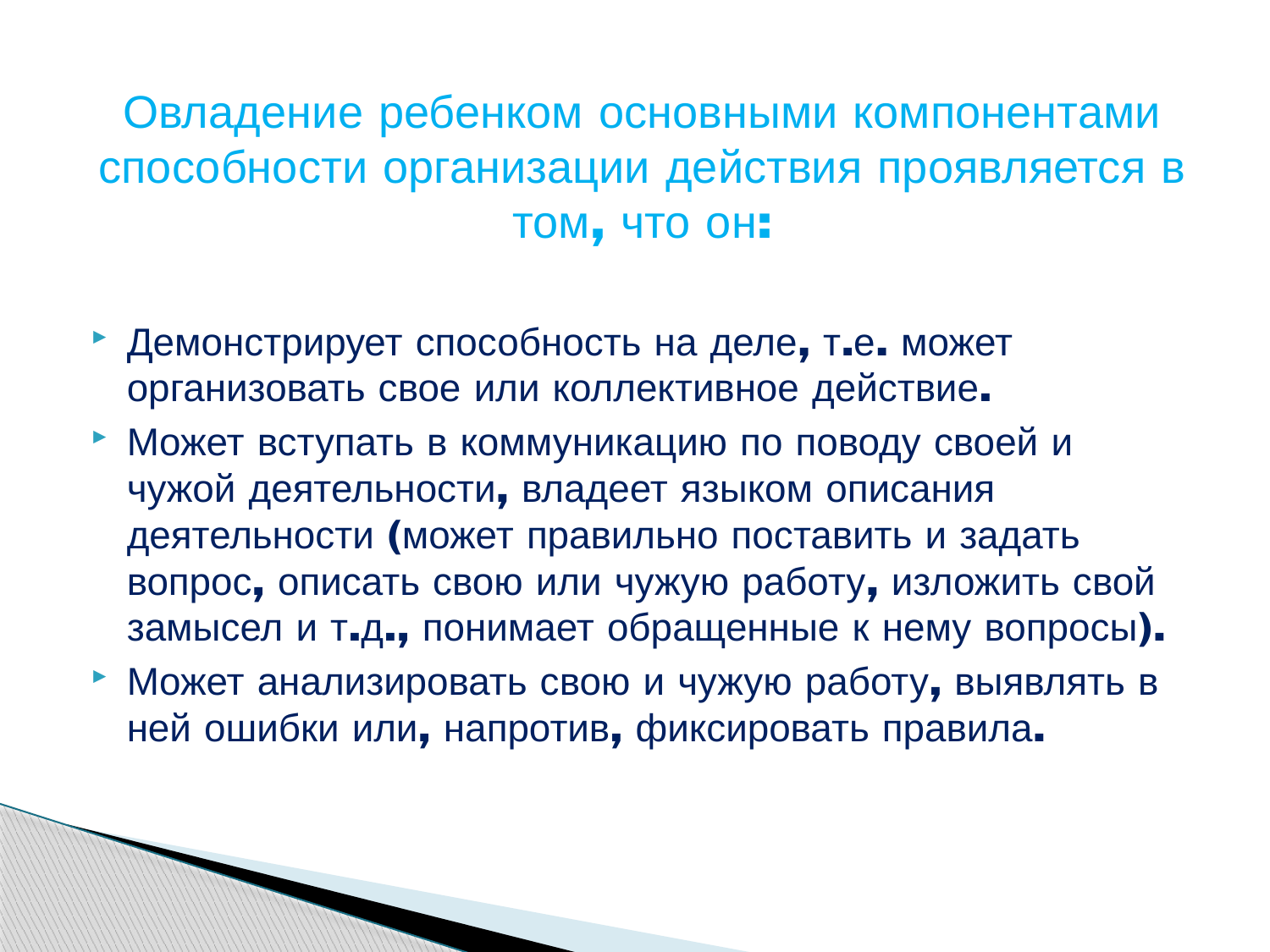

Овладение ребенком основными компонентами способности организации действия проявляется в том, что он:

Демонстрирует способность на деле, т.е. может организовать свое или коллективное действие.
Может вступать в коммуникацию по поводу своей и чужой деятельности, владеет языком описания деятельности (может правильно поставить и задать вопрос, описать свою или чужую работу, изложить свой замысел и т.д., понимает обращенные к нему вопросы).
Может анализировать свою и чужую работу, выявлять в ней ошибки или, напротив, фиксировать правила.